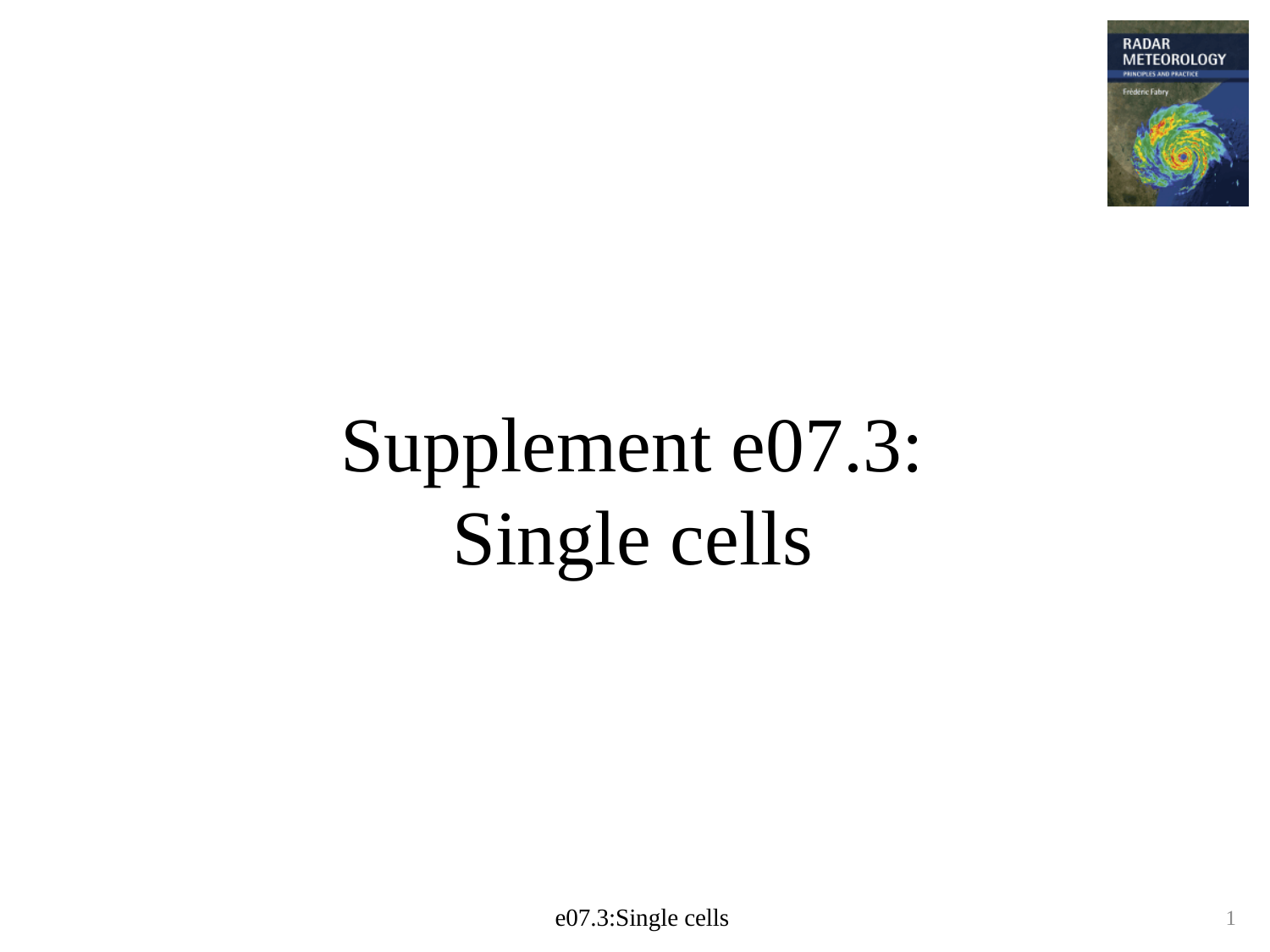

# Supplement e07.3: Single cells
e07.3:Single cells
1